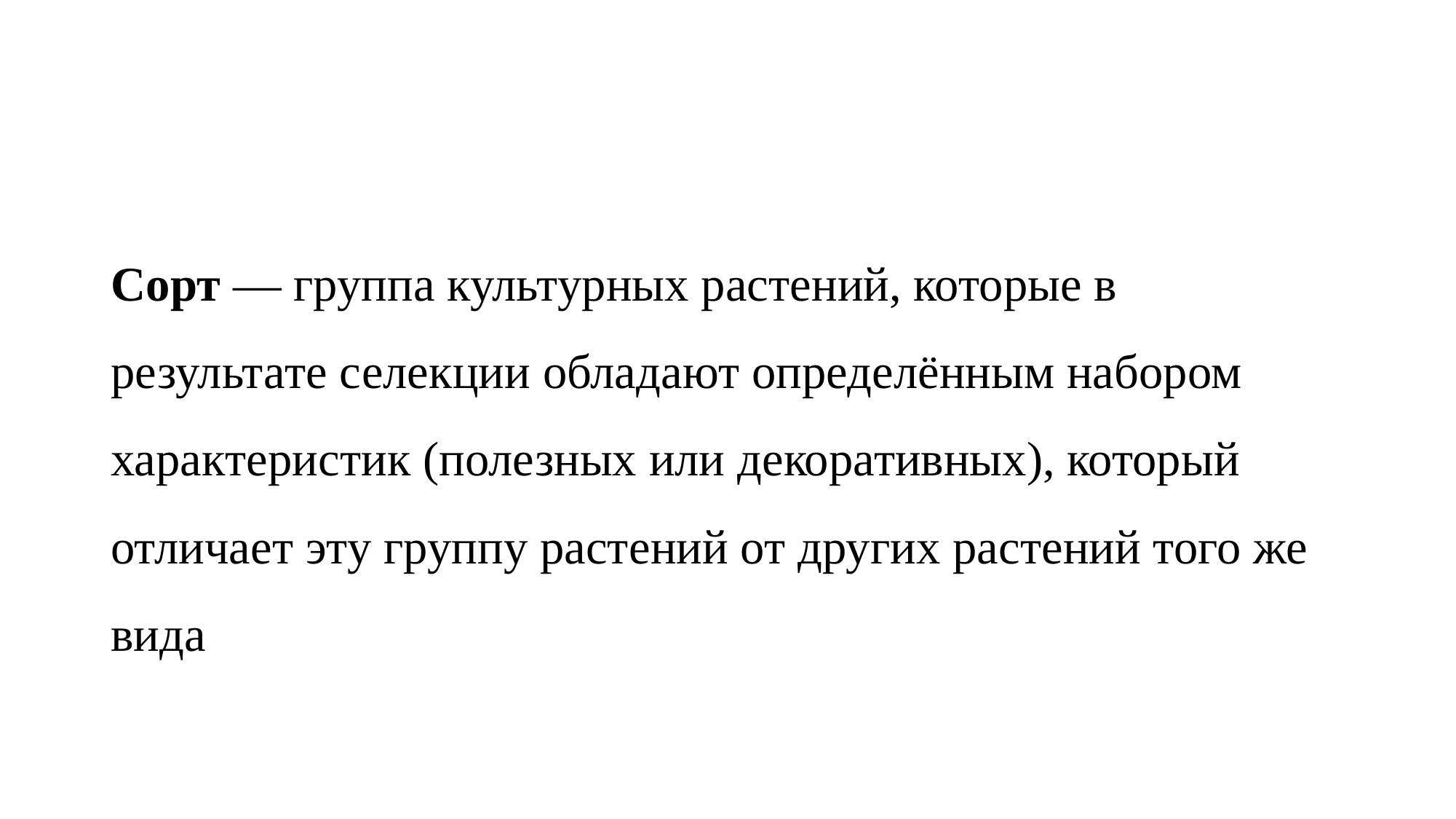

#
Сорт — группа культурных растений, которые в результате селекции обладают определённым набором характеристик (полезных или декоративных), который отличает эту группу растений от других растений того же вида